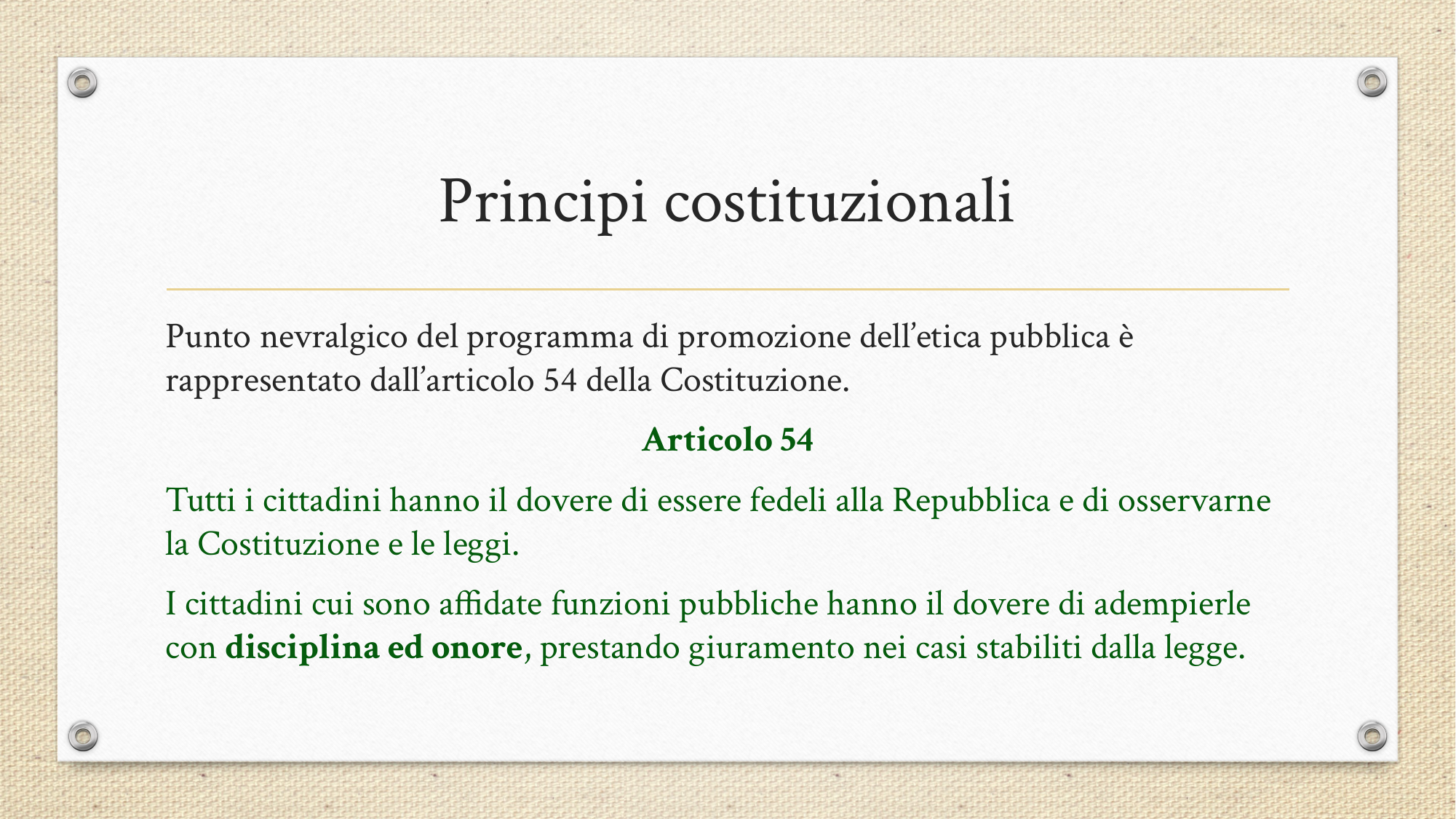

# Principi costituzionali
Punto nevralgico del programma di promozione dell’etica pubblica è rappresentato dall’articolo 54 della Costituzione.
Articolo 54
Tutti i cittadini hanno il dovere di essere fedeli alla Repubblica e di osservarne la Costituzione e le leggi.
I cittadini cui sono affidate funzioni pubbliche hanno il dovere di adempierle con disciplina ed onore, prestando giuramento nei casi stabiliti dalla legge.